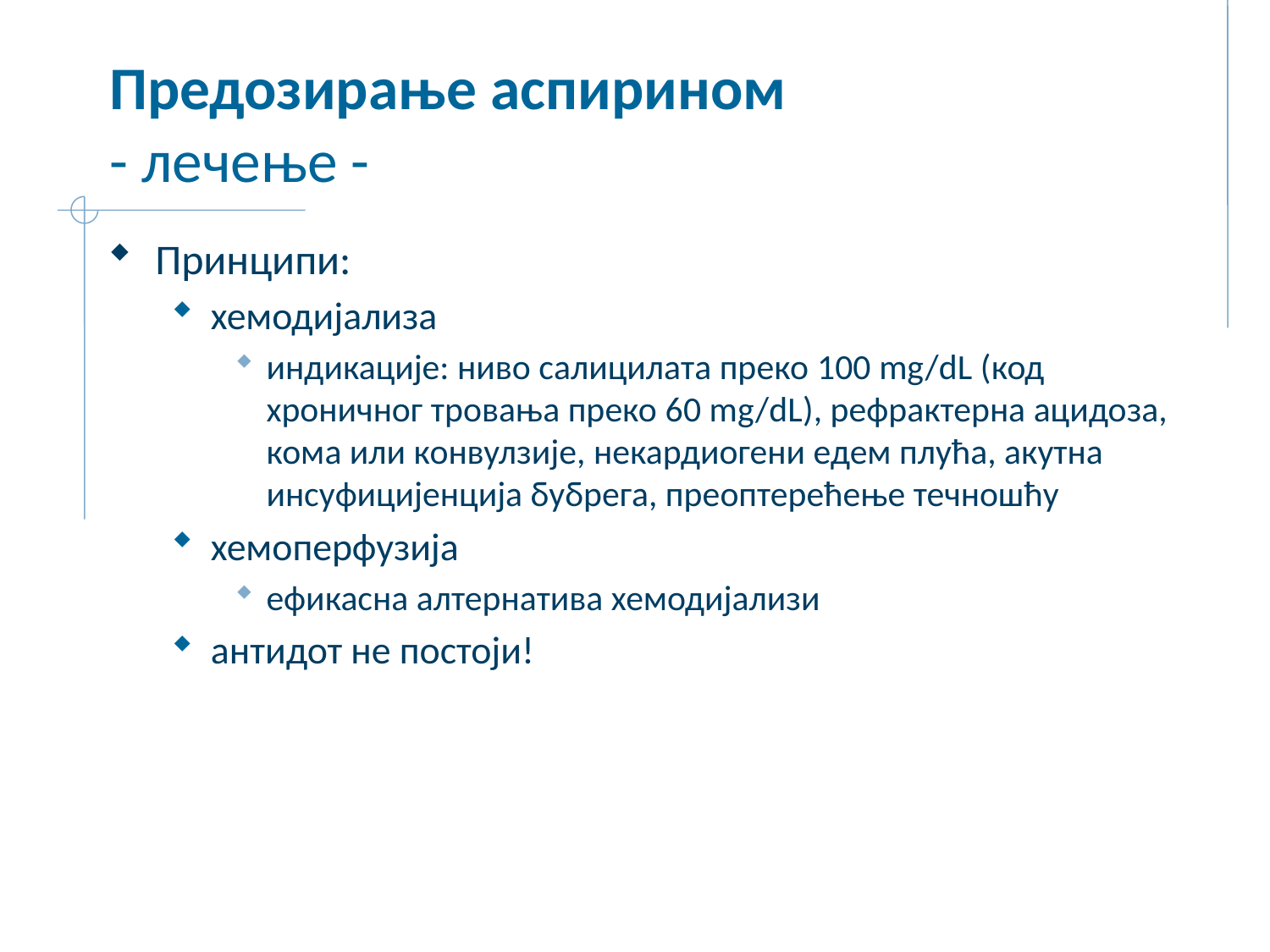

# Предозирање аспирином - лечење -
Принципи:
хемодијализа
индикације: ниво салицилата преко 100 mg/dL (код хроничног тровања преко 60 mg/dL), рефрактерна ацидоза, кома или конвулзије, некардиогени едем плућа, акутна инсуфицијенција бубрега, преоптерећење течношћу
хемоперфузија
ефикасна алтернатива хемодијализи
антидот не постоји!